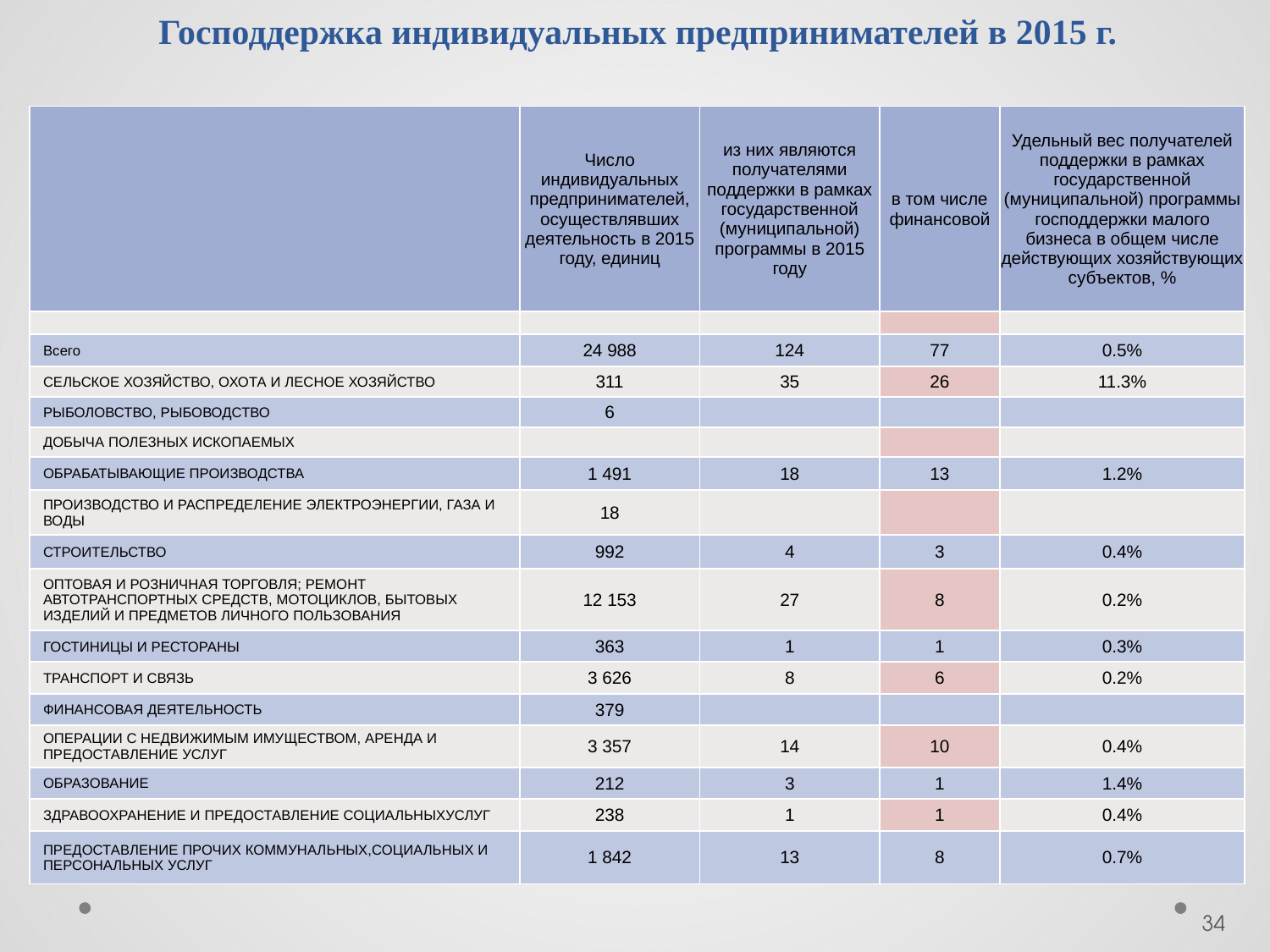

Господдержка индивидуальных предпринимателей в 2015 г.
|  | Число индивидуальных предпринимателей, осуществлявших деятельность в 2015 году, единиц | из них являются получателями поддержки в рамках государственной (муниципальной) программы в 2015 году | в том числе финансовой | Удельный вес получателей поддержки в рамках государственной (муниципальной) программы господдержки малого бизнеса в общем числе действующих хозяйствующих субъектов, % |
| --- | --- | --- | --- | --- |
|  |  |  |  |  |
| Всего | 24 988 | 124 | 77 | 0.5% |
| СЕЛЬСКОЕ ХОЗЯЙСТВО, ОХОТА И ЛЕСНОЕ ХОЗЯЙСТВО | 311 | 35 | 26 | 11.3% |
| РЫБОЛОВСТВО, РЫБОВОДСТВО | 6 |  |  |  |
| ДОБЫЧА ПОЛЕЗНЫХ ИСКОПАЕМЫХ |  |  |  |  |
| ОБРАБАТЫВАЮЩИЕ ПРОИЗВОДСТВА | 1 491 | 18 | 13 | 1.2% |
| ПРОИЗВОДСТВО И РАСПРЕДЕЛЕНИЕ ЭЛЕКТРОЭНЕРГИИ, ГАЗА И ВОДЫ | 18 |  |  |  |
| СТРОИТЕЛЬСТВО | 992 | 4 | 3 | 0.4% |
| ОПТОВАЯ И РОЗНИЧНАЯ ТОРГОВЛЯ; РЕМОНТ АВТОТРАНСПОРТНЫХ СРЕДСТВ, МОТОЦИКЛОВ, БЫТОВЫХ ИЗДЕЛИЙ И ПРЕДМЕТОВ ЛИЧНОГО ПОЛЬЗОВАНИЯ | 12 153 | 27 | 8 | 0.2% |
| ГОСТИНИЦЫ И РЕСТОРАНЫ | 363 | 1 | 1 | 0.3% |
| ТРАНСПОРТ И СВЯЗЬ | 3 626 | 8 | 6 | 0.2% |
| ФИНАНСОВАЯ ДЕЯТЕЛЬНОСТЬ | 379 |  |  |  |
| ОПЕРАЦИИ С НЕДВИЖИМЫМ ИМУЩЕСТВОМ, АРЕНДА И ПРЕДОСТАВЛЕНИЕ УСЛУГ | 3 357 | 14 | 10 | 0.4% |
| ОБРАЗОВАНИЕ | 212 | 3 | 1 | 1.4% |
| ЗДРАВООХРАНЕНИЕ И ПРЕДОСТАВЛЕНИЕ СОЦИАЛЬНЫХУСЛУГ | 238 | 1 | 1 | 0.4% |
| ПРЕДОСТАВЛЕНИЕ ПРОЧИХ КОММУНАЛЬНЫХ,СОЦИАЛЬНЫХ И ПЕРСОНАЛЬНЫХ УСЛУГ | 1 842 | 13 | 8 | 0.7% |
34